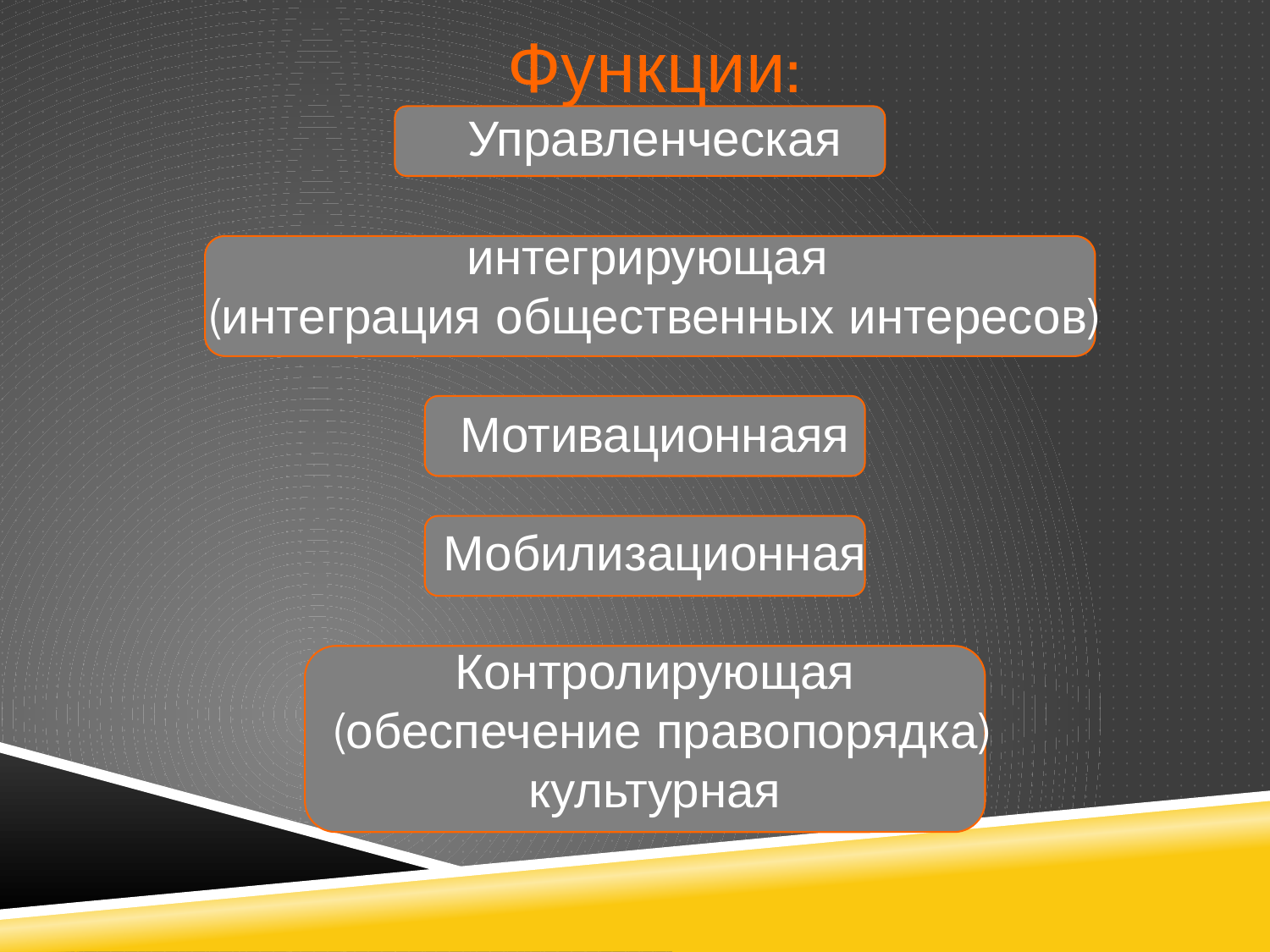

Функции:
Управленческая

интегрирующая
(интеграция общественных интересов)

Мотивационнаяя

Мобилизационная

Контролирующая
 (обеспечение правопорядка)
культурная